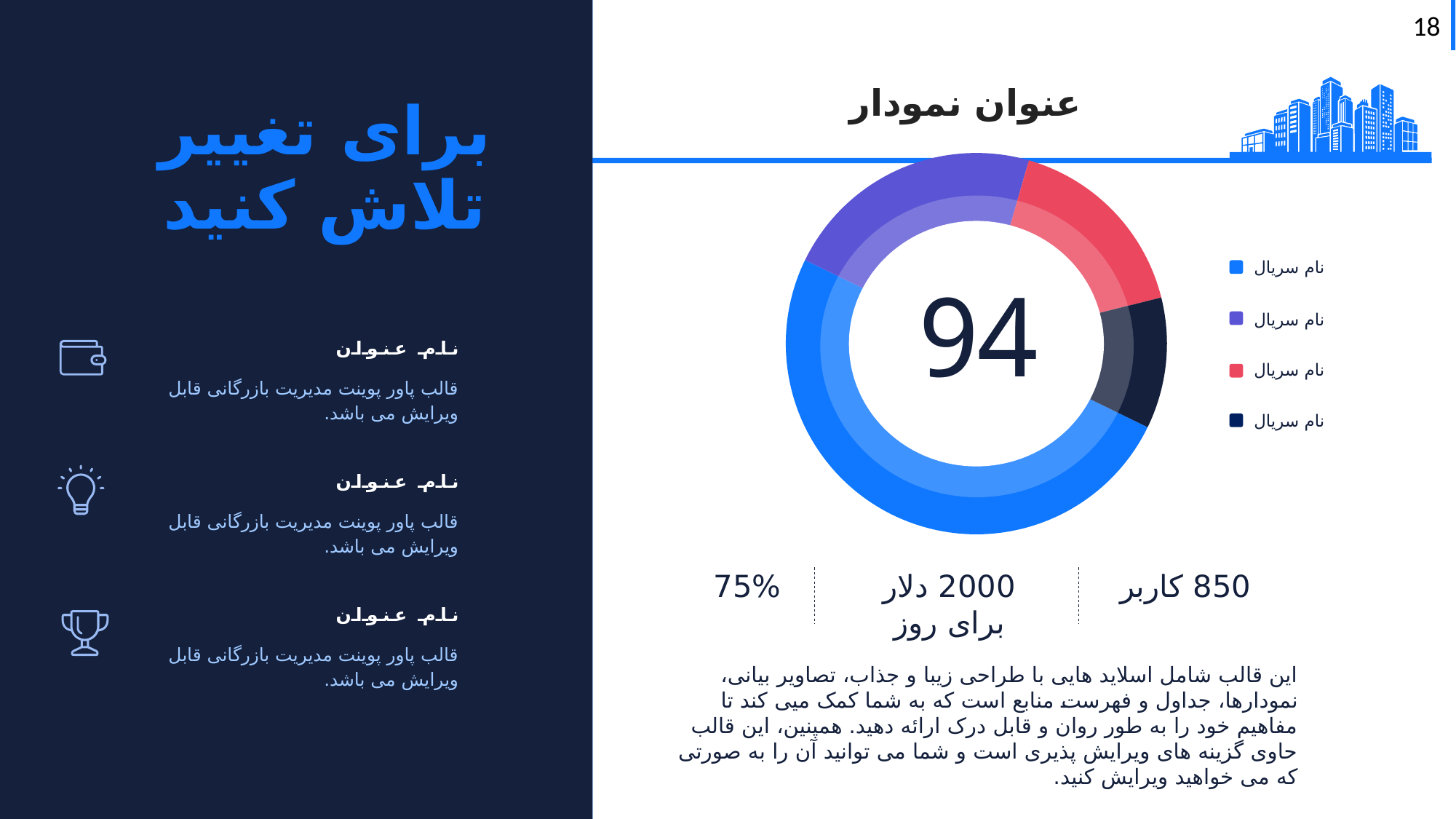

عنوان نمودار
برای تغییر تلاش کنید

### Chart

| Category |  |
|---|---|
| 1st Qtr | 45.0 |
| 2nd Qtr | 20.0 |
| 3rd Qtr | 15.0 |
| 4th Qtr | 10.0 |

نام سریال

نام سریال

94
نام عنوان

نام سریال

قالب پاور پوینت مدیریت بازرگانی قابل ویرایش می باشد.
نام سریال

نام عنوان
قالب پاور پوینت مدیریت بازرگانی قابل ویرایش می باشد.
75%
2000 دلار برای روز
850 کاربر
نام عنوان

قالب پاور پوینت مدیریت بازرگانی قابل ویرایش می باشد.
این قالب شامل اسلاید هایی با طراحی زیبا و جذاب، تصاویر بیانی، نمودارها، جداول و فهرست منابع است که به شما کمک میی کند تا مفاهیم خود را به طور روان و قابل درک ارائه دهید. همپنین، این قالب حاوی گزینه های ویرایش پذیری است و شما می توانید آن را به صورتی که می خواهید ویرایش کنید.